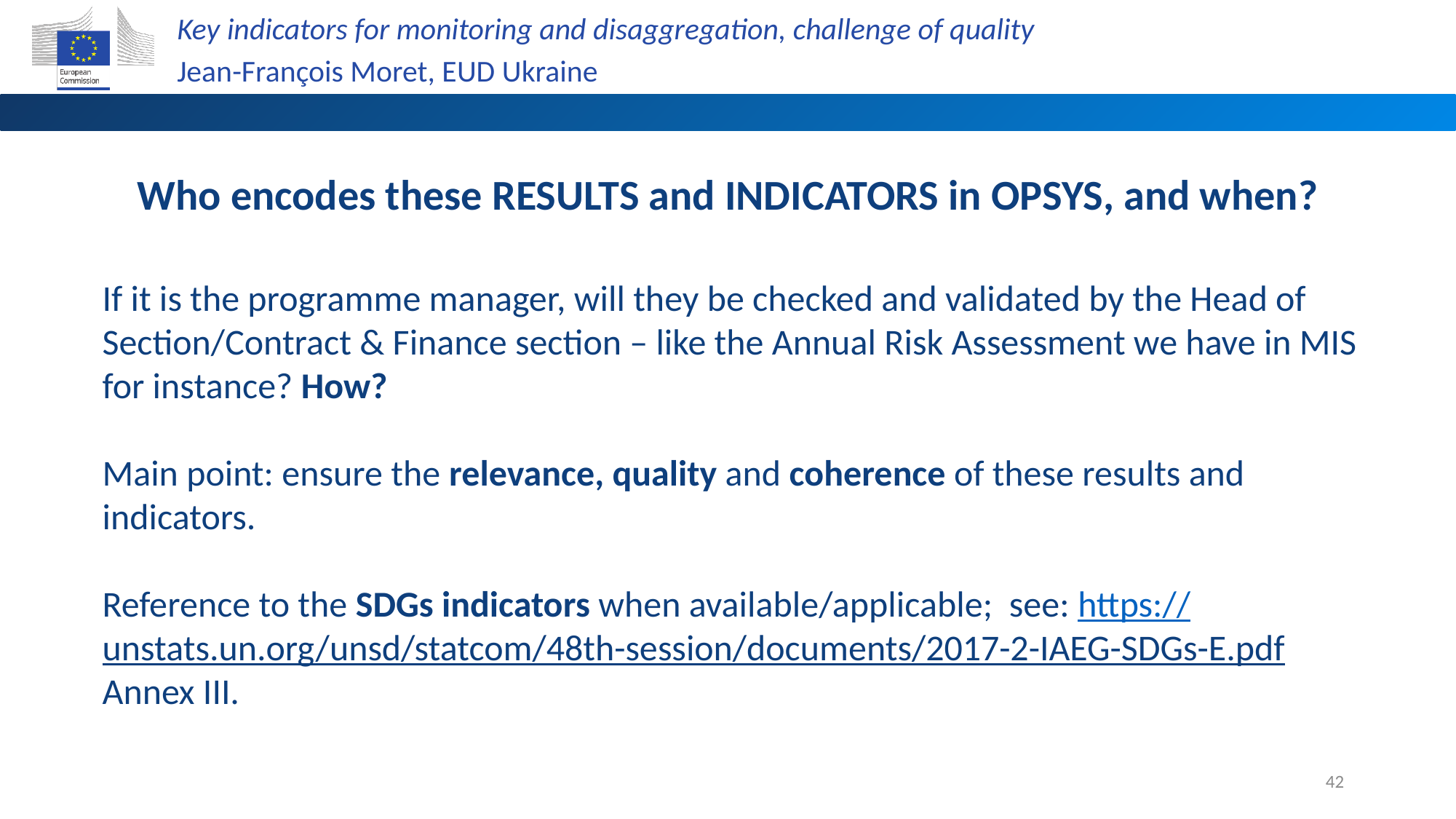

Key indicators for monitoring and disaggregation, challenge of quality
Jean-François Moret, EUD Ukraine
Who encodes these RESULTS and INDICATORS in OPSYS, and when?
If it is the programme manager, will they be checked and validated by the Head of Section/Contract & Finance section – like the Annual Risk Assessment we have in MIS for instance? How?

Main point: ensure the relevance, quality and coherence of these results and indicators.

Reference to the SDGs indicators when available/applicable;  see: https://unstats.un.org/unsd/statcom/48th-session/documents/2017-2-IAEG-SDGs-E.pdf  Annex III.

42